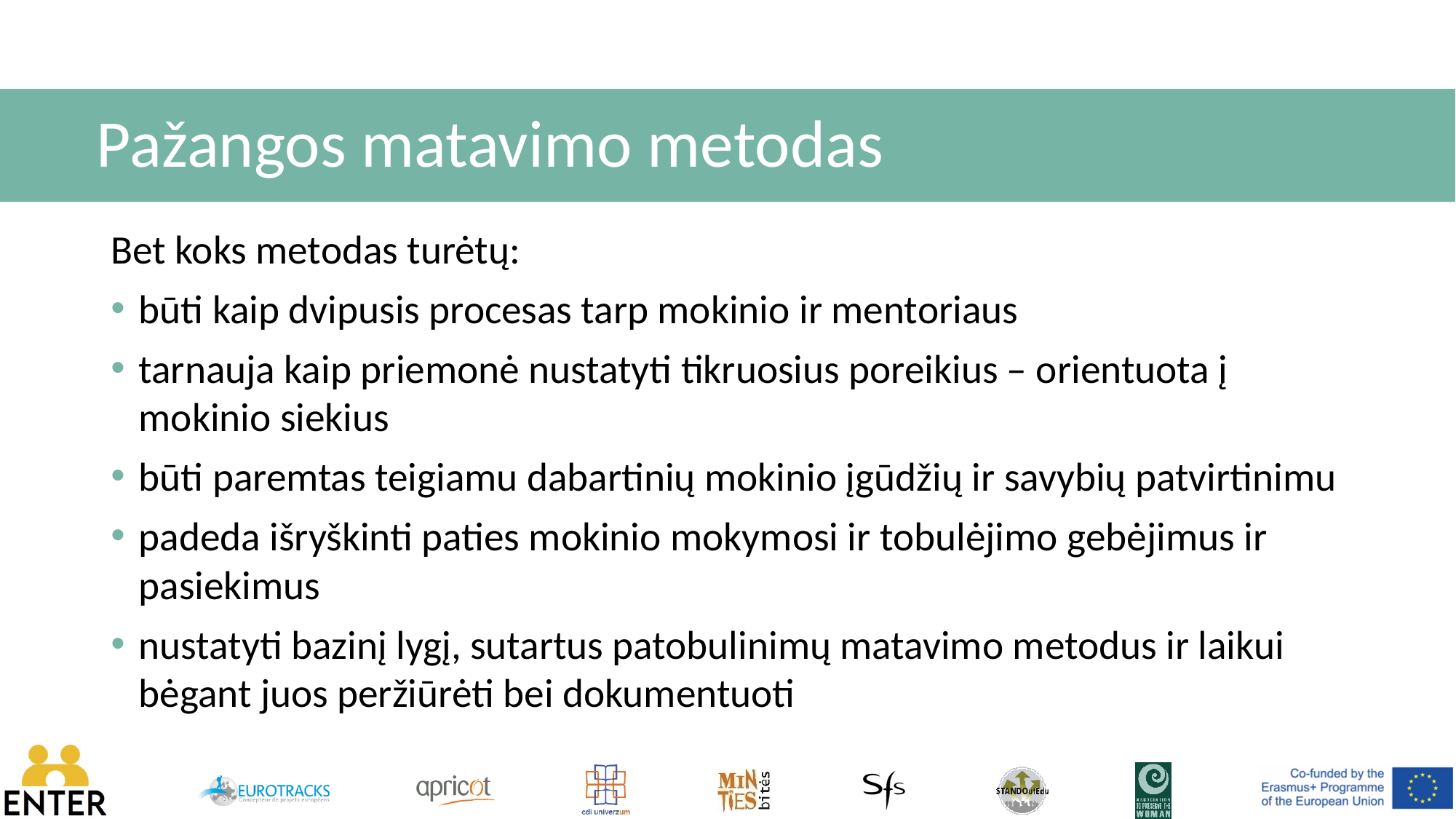

# Pažangos matavimo metodas
Bet koks metodas turėtų:
būti kaip dvipusis procesas tarp mokinio ir mentoriaus
tarnauja kaip priemonė nustatyti tikruosius poreikius – orientuota į mokinio siekius
būti paremtas teigiamu dabartinių mokinio įgūdžių ir savybių patvirtinimu
padeda išryškinti paties mokinio mokymosi ir tobulėjimo gebėjimus ir pasiekimus
nustatyti bazinį lygį, sutartus patobulinimų matavimo metodus ir laikui bėgant juos peržiūrėti bei dokumentuoti